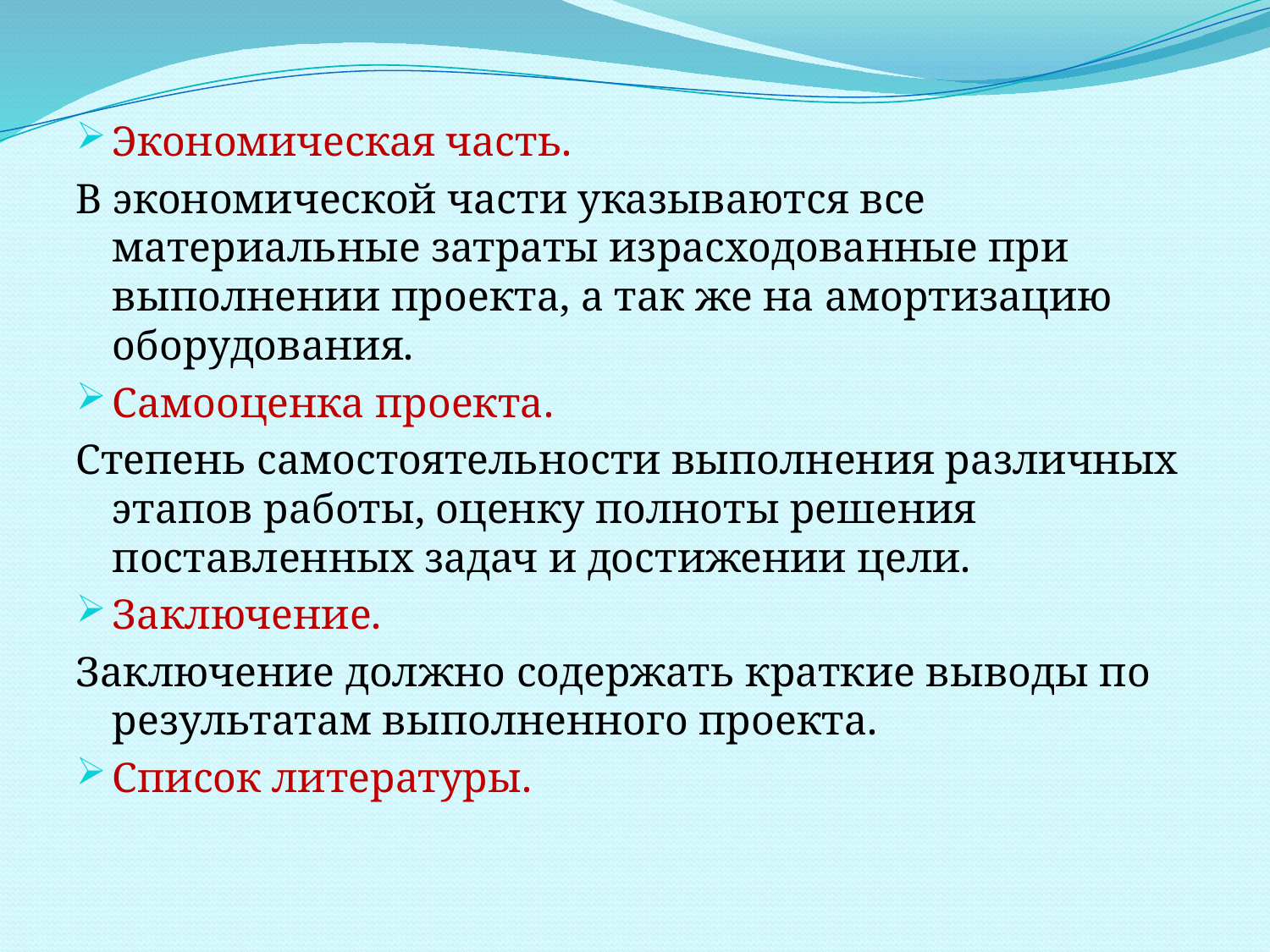

#
Экономическая часть.
В экономической части указываются все материальные затраты израсходованные при выполнении проекта, а так же на амортизацию оборудования.
Самооценка проекта.
Степень самостоятельности выполнения различных этапов работы, оценку полноты решения поставленных задач и достижении цели.
Заключение.
Заключение должно содержать краткие выводы по результатам выполненного проекта.
Список литературы.